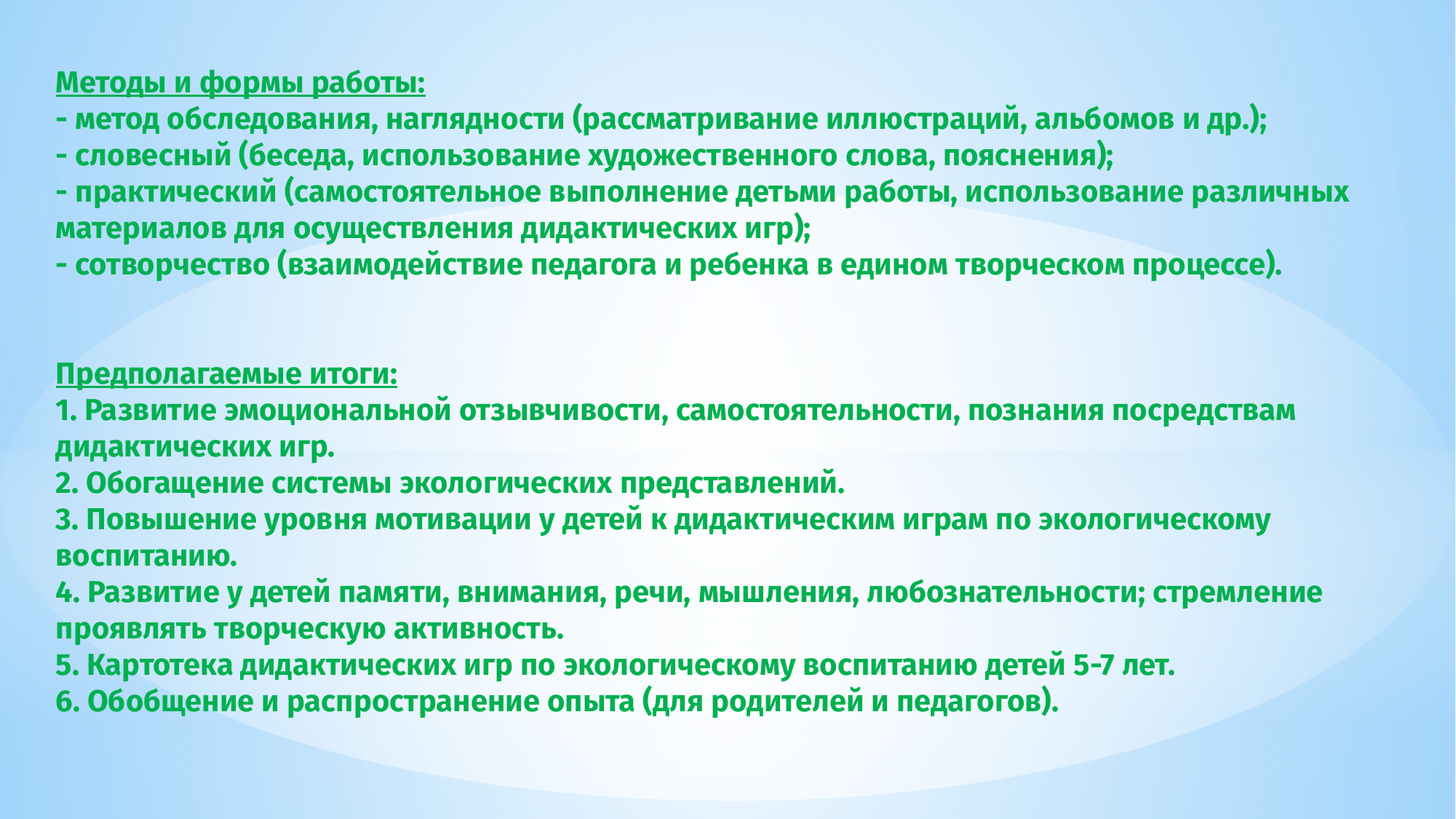

# Методы и формы работы: - метод обследования, наглядности (рассматривание иллюстраций, альбомов и др.); - словесный (беседа, использование художественного слова, пояснения); - практический (самостоятельное выполнение детьми работы, использование различных материалов для осуществления дидактических игр); - сотворчество (взаимодействие педагога и ребенка в едином творческом процессе). Предполагаемые итоги: 1. Развитие эмоциональной отзывчивости, самостоятельности, познания посредствам дидактических игр. 2. Обогащение системы экологических представлений. 3. Повышение уровня мотивации у детей к дидактическим играм по экологическому воспитанию. 4. Развитие у детей памяти, внимания, речи, мышления, любознательности; стремление проявлять творческую активность. 5. Картотека дидактических игр по экологическому воспитанию детей 5-7 лет. 6. Обобщение и распространение опыта (для родителей и педагогов).